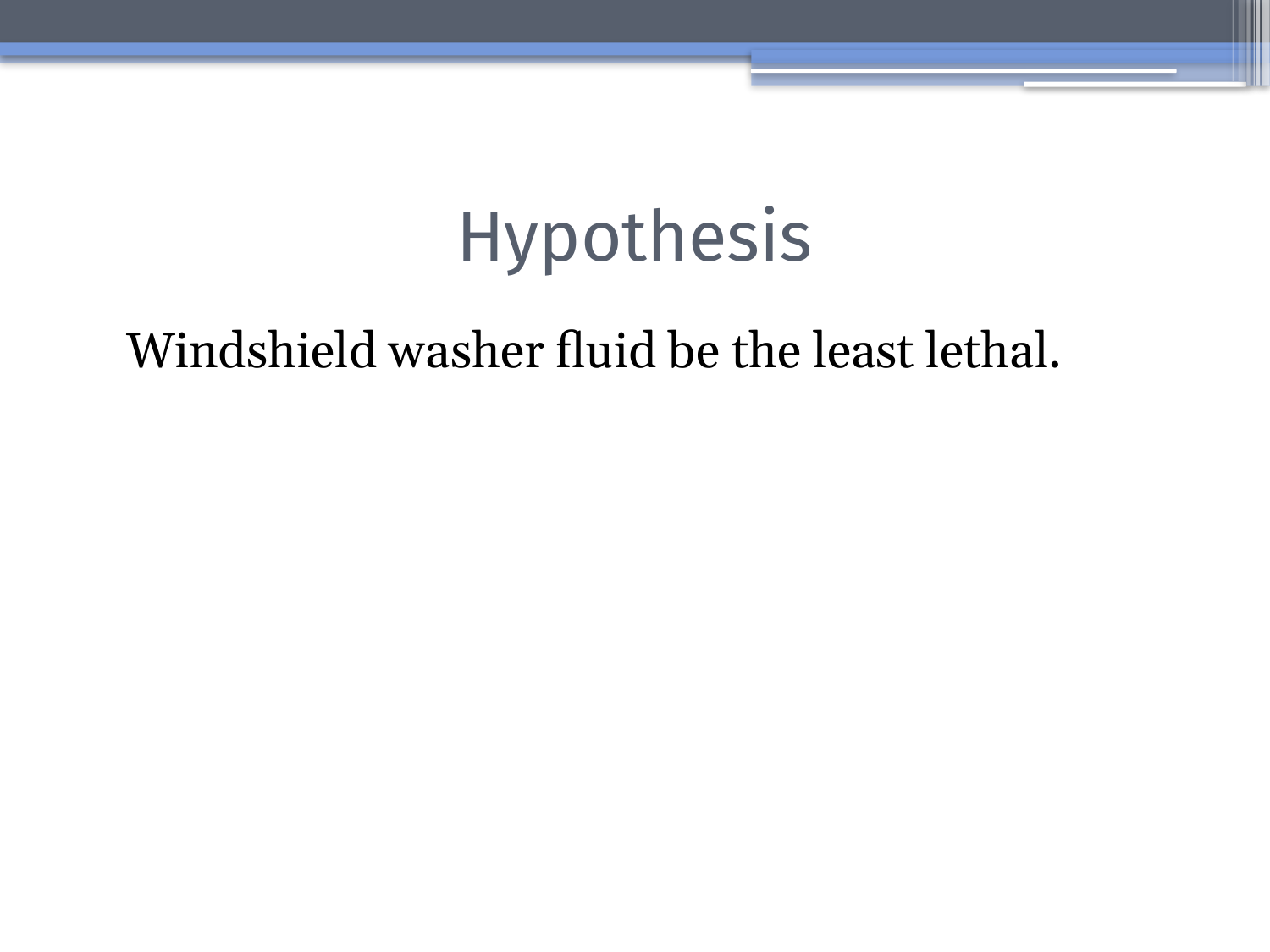

# Hypothesis
	Windshield washer fluid be the least lethal.